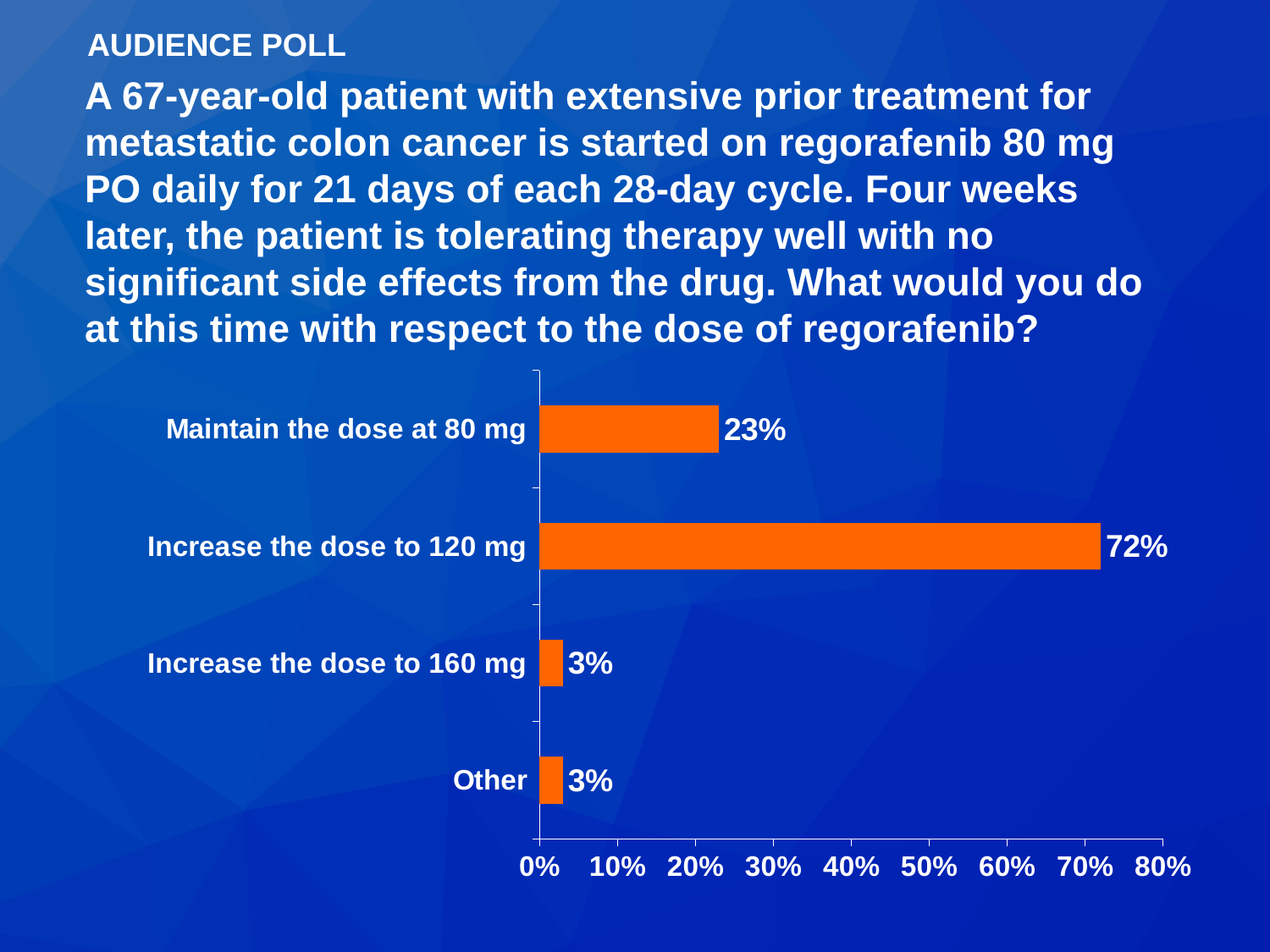

AUDIENCE POLL
A 67-year-old patient with extensive prior treatment for metastatic colon cancer is started on regorafenib 80 mg PO daily for 21 days of each 28-day cycle. Four weeks later, the patient is tolerating therapy well with no significant side effects from the drug. What would you do at this time with respect to the dose of regorafenib?

### Chart

| Category | Series 1 |
|---|---|
| Other | 0.03 |
| Increase the dose to 160 mg | 0.03 |
| Increase the dose to 120 mg | 0.72 |
| Maintain the dose at 80 mg | 0.23 |